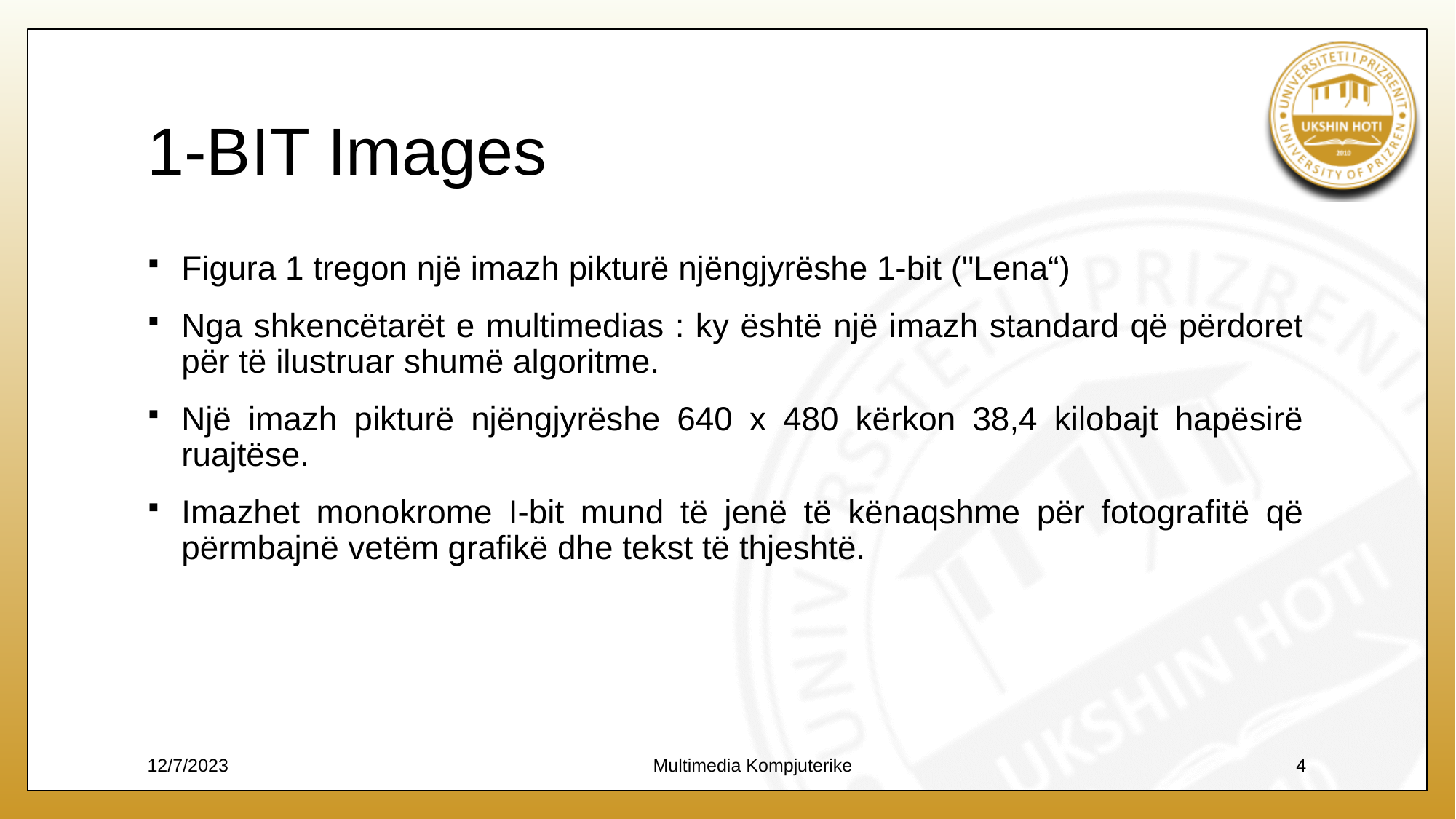

# 1-BIT Images
Figura 1 tregon një imazh pikturë njëngjyrëshe 1-bit ("Lena“)
Nga shkencëtarët e multimedias : ky është një imazh standard që përdoret për të ilustruar shumë algoritme.
Një imazh pikturë njëngjyrëshe 640 x 480 kërkon 38,4 kilobajt hapësirë ruajtëse.
Imazhet monokrome I-bit mund të jenë të kënaqshme për fotografitë që përmbajnë vetëm grafikë dhe tekst të thjeshtë.

12/7/2023
Multimedia Kompjuterike
4